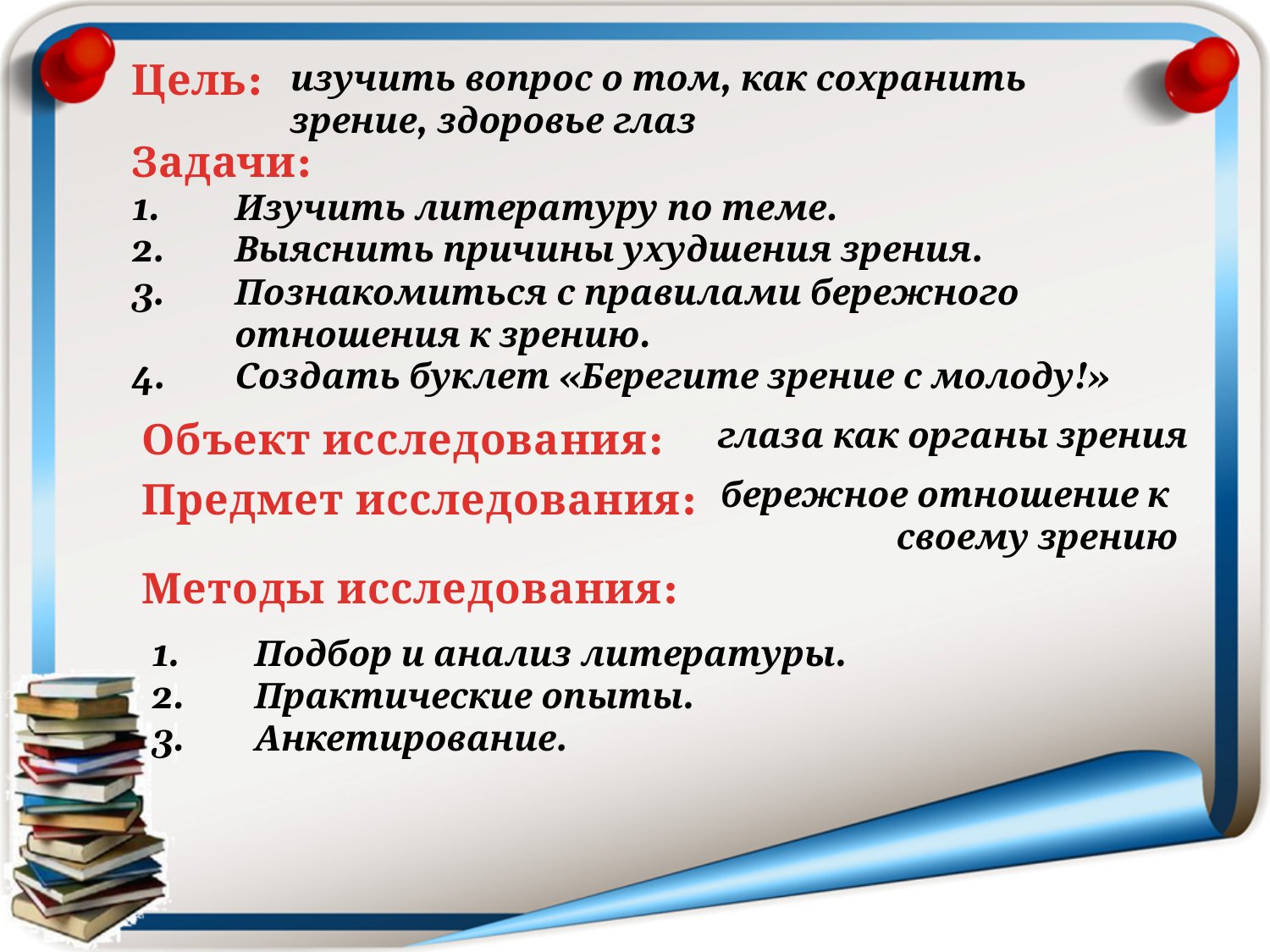

Цель:
изучить вопрос о том, как сохранить зрение, здоровье глаз
Задачи:
Изучить литературу по теме.
Выяснить причины ухудшения зрения.
Познакомиться с правилами бережного отношения к зрению.
Создать буклет «Берегите зрение с молоду!»
Объект исследования:
глаза как органы зрения
Предмет исследования:
бережное отношение к
своему зрению
Методы исследования:
Подбор и анализ литературы.
Практические опыты.
Анкетирование.